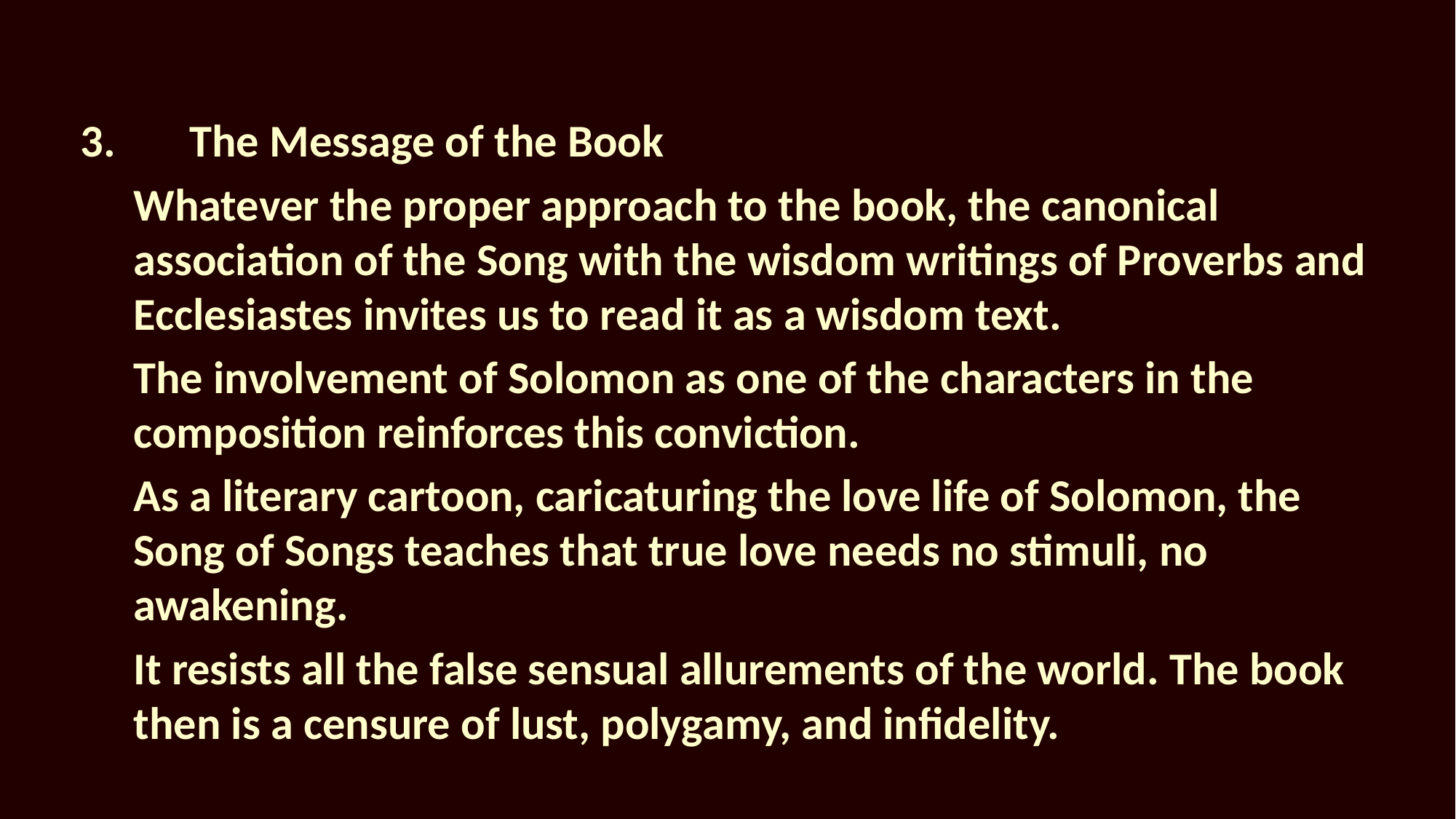

3.	The Message of the Book
Whatever the proper approach to the book, the canonical association of the Song with the wisdom writings of Proverbs and Ecclesiastes invites us to read it as a wisdom text.
The involvement of Solomon as one of the characters in the composition reinforces this conviction.
As a literary cartoon, caricaturing the love life of Solomon, the Song of Songs teaches that true love needs no stimuli, no awakening.
It resists all the false sensual allurements of the world. The book then is a censure of lust, polygamy, and infidelity.